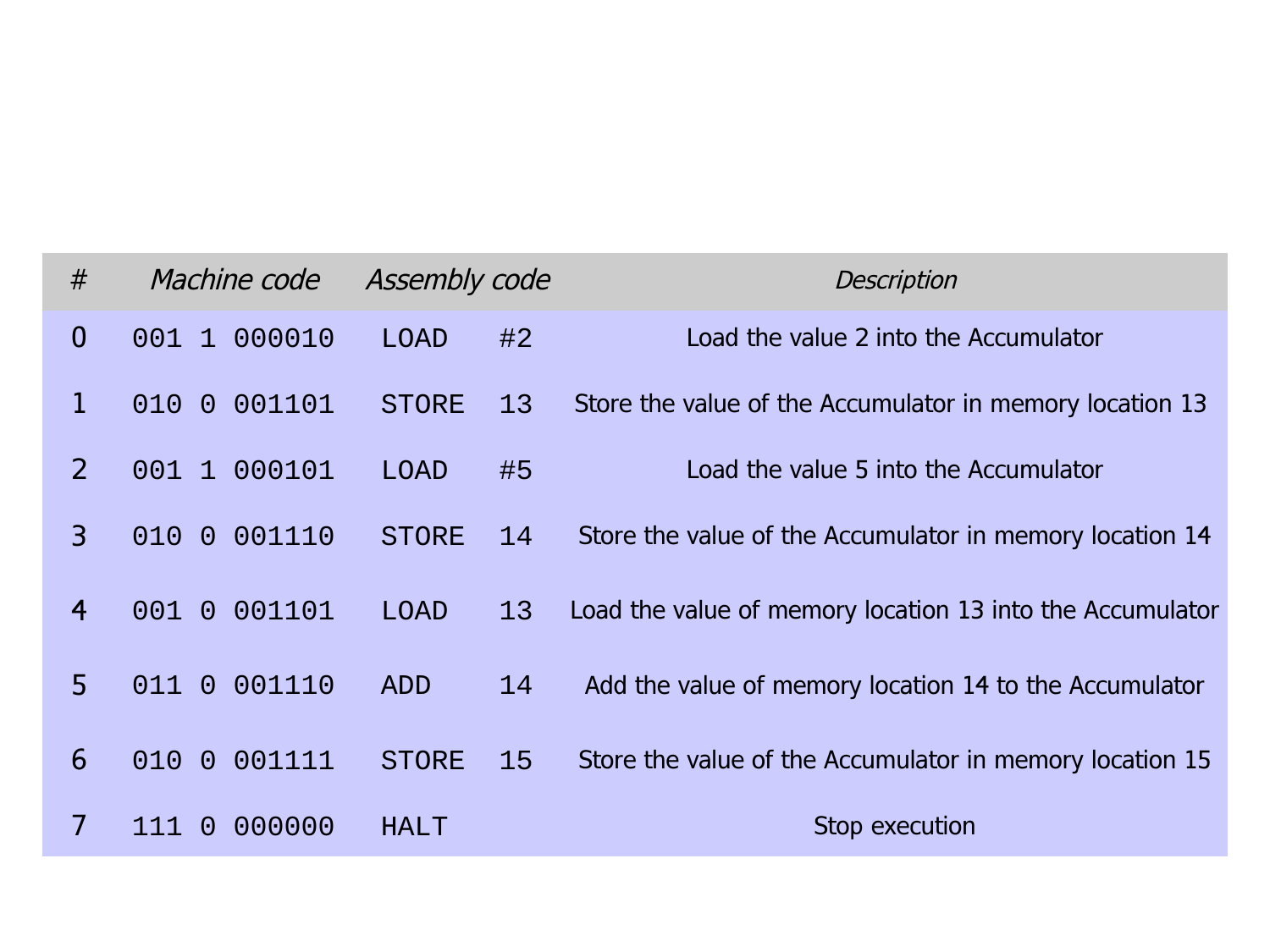

| # | Machine code | Assembly code | Description |
| --- | --- | --- | --- |
| 0 | 001 1 000010 | LOAD   #2 | Load the value 2 into the Accumulator |
| 1 | 010 0 001101 | STORE  13 | Store the value of the Accumulator in memory location 13 |
| 2 | 001 1 000101 | LOAD   #5 | Load the value 5 into the Accumulator |
| 3 | 010 0 001110 | STORE  14 | Store the value of the Accumulator in memory location 14 |
| 4 | 001 0 001101 | LOAD   13 | Load the value of memory location 13 into the Accumulator |
| 5 | 011 0 001110 | ADD    14 | Add the value of memory location 14 to the Accumulator |
| 6 | 010 0 001111 | STORE  15 | Store the value of the Accumulator in memory location 15 |
| 7 | 111 0 000000 | HALT | Stop execution |